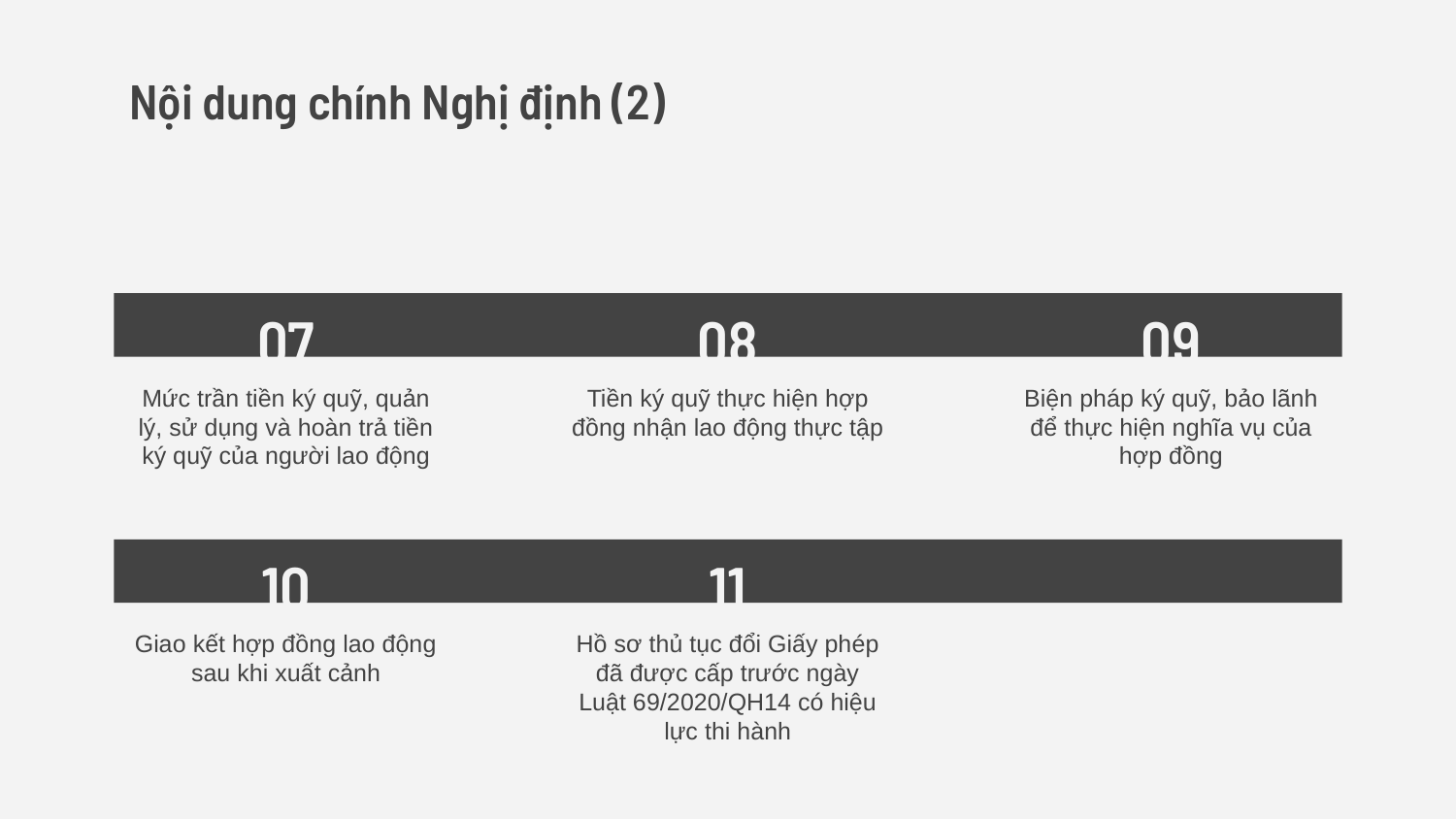

# Nội dung chính Nghị định (2)
07
08
09

Mức trần tiền ký quỹ, quản lý, sử dụng và hoàn trả tiền ký quỹ của người lao động
Tiền ký quỹ thực hiện hợp đồng nhận lao động thực tập
Biện pháp ký quỹ, bảo lãnh để thực hiện nghĩa vụ của hợp đồng
10
11

Giao kết hợp đồng lao động sau khi xuất cảnh
Hồ sơ thủ tục đổi Giấy phép đã được cấp trước ngày Luật 69/2020/QH14 có hiệu lực thi hành